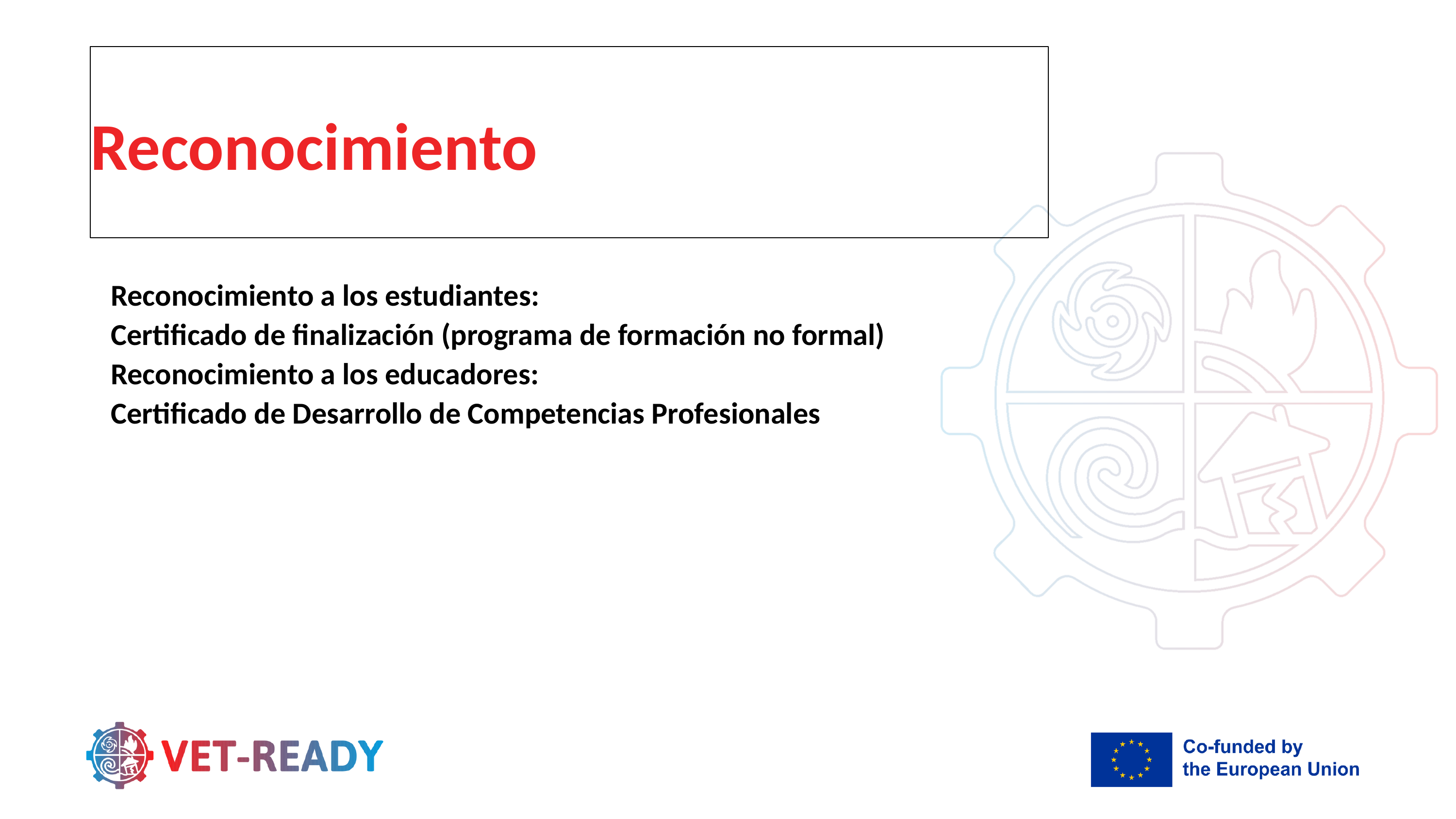

Reconocimiento

Reconocimiento a los estudiantes:
Certificado de finalización (programa de formación no formal)
Reconocimiento a los educadores:
Certificado de Desarrollo de Competencias Profesionales